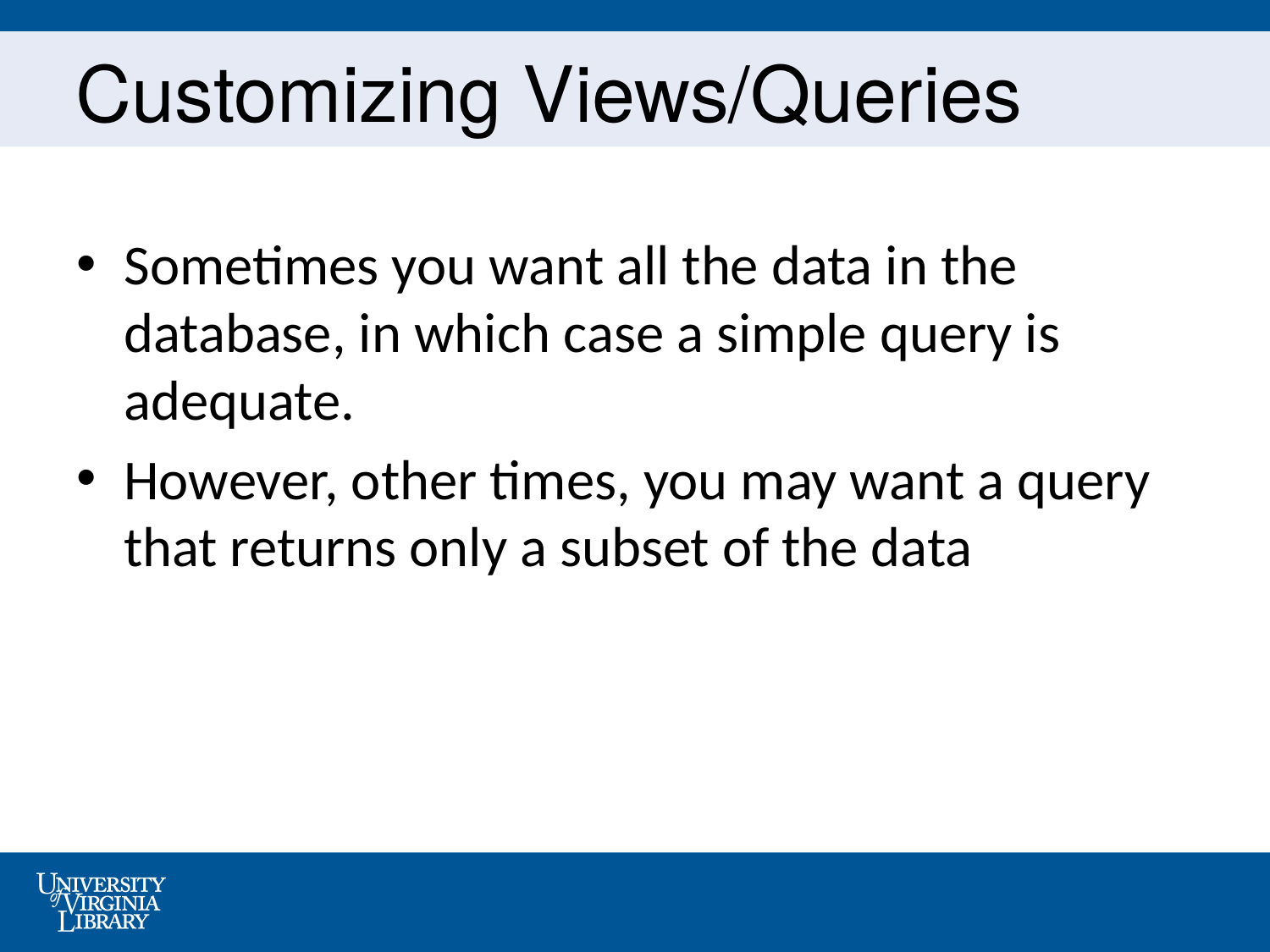

# Customizing Views/Queries
Sometimes you want all the data in the database, in which case a simple query is adequate.
However, other times, you may want a query that returns only a subset of the data